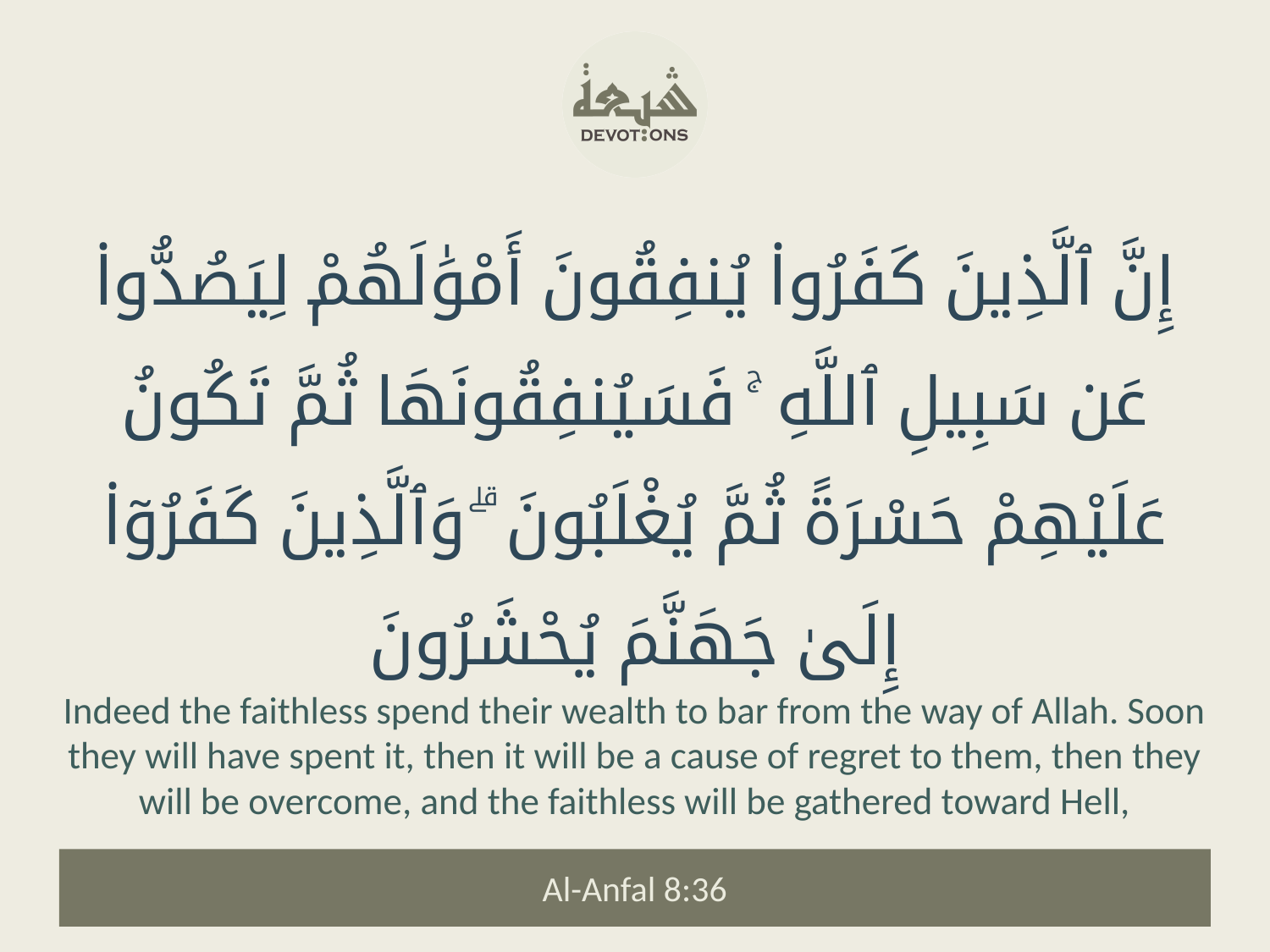

إِنَّ ٱلَّذِينَ كَفَرُوا۟ يُنفِقُونَ أَمْوَٰلَهُمْ لِيَصُدُّوا۟ عَن سَبِيلِ ٱللَّهِ ۚ فَسَيُنفِقُونَهَا ثُمَّ تَكُونُ عَلَيْهِمْ حَسْرَةً ثُمَّ يُغْلَبُونَ ۗ وَٱلَّذِينَ كَفَرُوٓا۟ إِلَىٰ جَهَنَّمَ يُحْشَرُونَ
Indeed the faithless spend their wealth to bar from the way of Allah. Soon they will have spent it, then it will be a cause of regret to them, then they will be overcome, and the faithless will be gathered toward Hell,
Al-Anfal 8:36